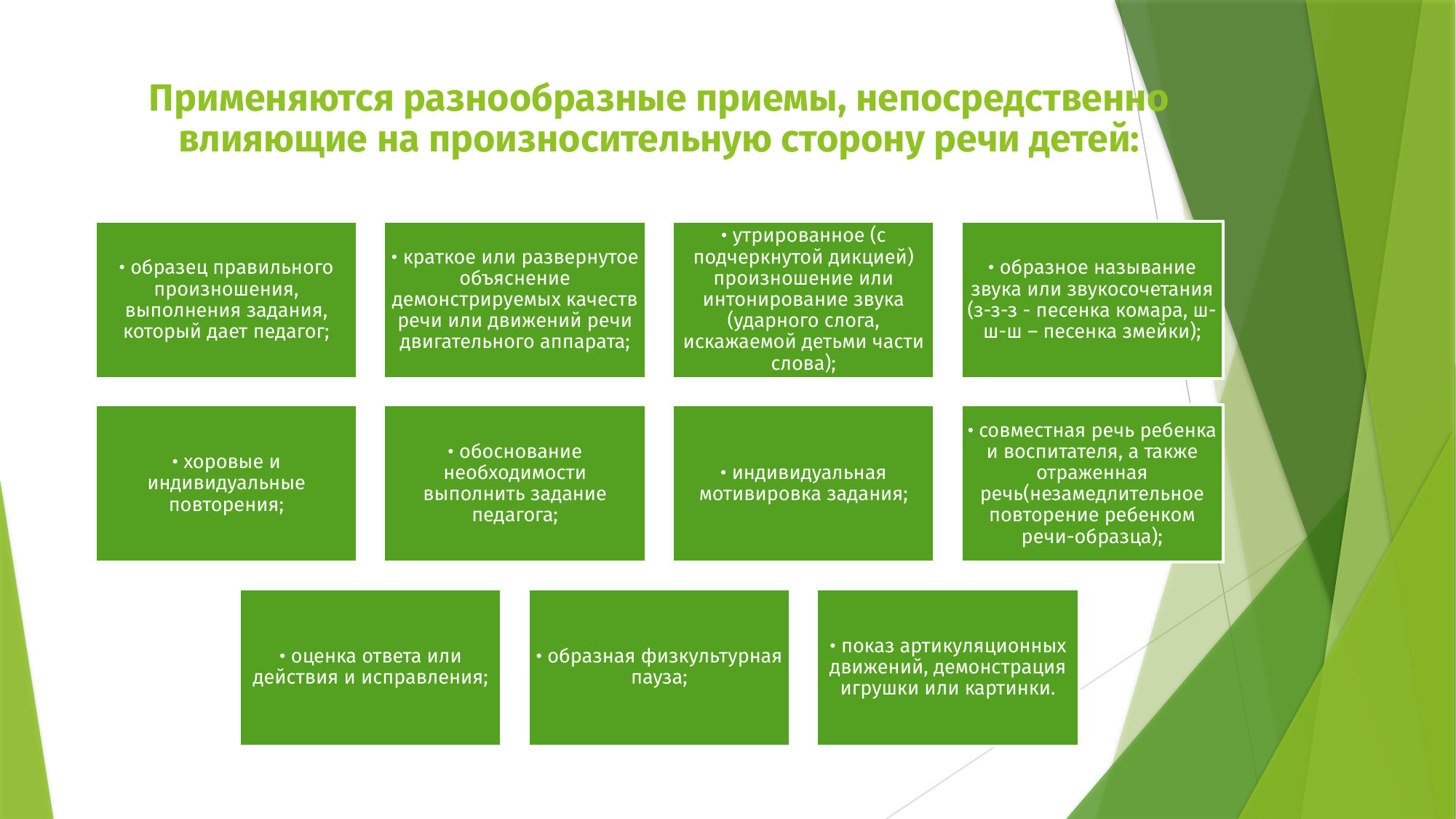

# Применяются разнообразные приемы, непосредственно влияющие на произносительную сторону речи детей:
• образец правильного произношения, выполнения задания, который дает педагог;
• краткое или развернутое объяснение демонстрируемых качеств речи или движений речи двигательного аппарата;
• утрированное (с подчеркнутой дикцией) произношение или интонирование звука (ударного слога, искажаемой детьми части слова);
• образное называние звука или звукосочетания (з-з-з - песенка комара, ш-ш-ш – песенка змейки);
• хоровые и индивидуальные повторения;
• обоснование необходимости выполнить задание педагога;
• индивидуальная мотивировка задания;
• совместная речь ребенка и воспитателя, а также отраженная речь(незамедлительное повторение ребенком речи-образца);
• оценка ответа или действия и исправления;
• образная физкультурная пауза;
• показ артикуляционных движений, демонстрация игрушки или картинки.